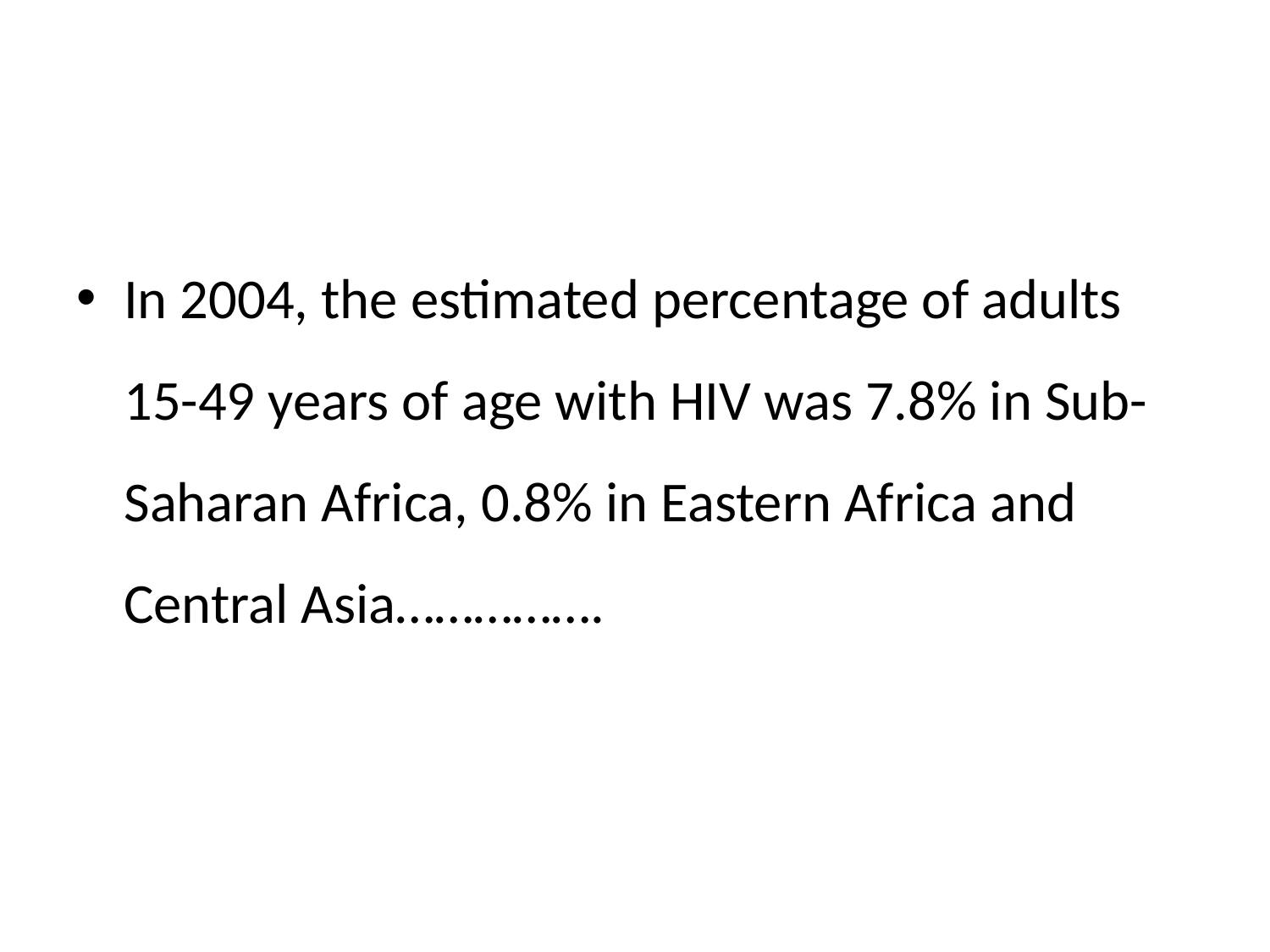

In 2004, the estimated percentage of adults 15-49 years of age with HIV was 7.8% in Sub-Saharan Africa, 0.8% in Eastern Africa and Central Asia…………….